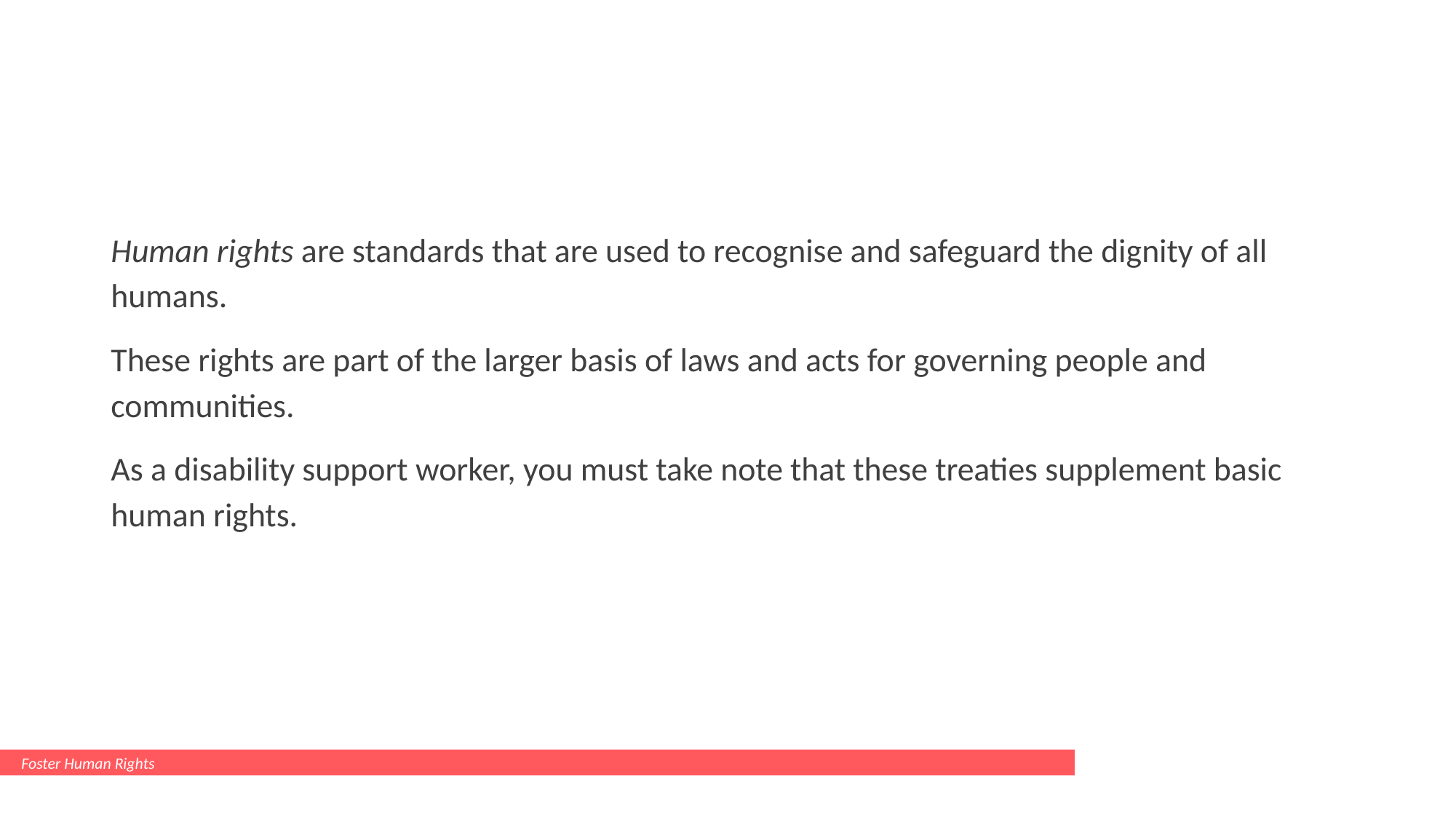

#
Human rights are standards that are used to recognise and safeguard the dignity of all humans.
These rights are part of the larger basis of laws and acts for governing people and communities.
As a disability support worker, you must take note that these treaties supplement basic human rights.
Foster Human Rights